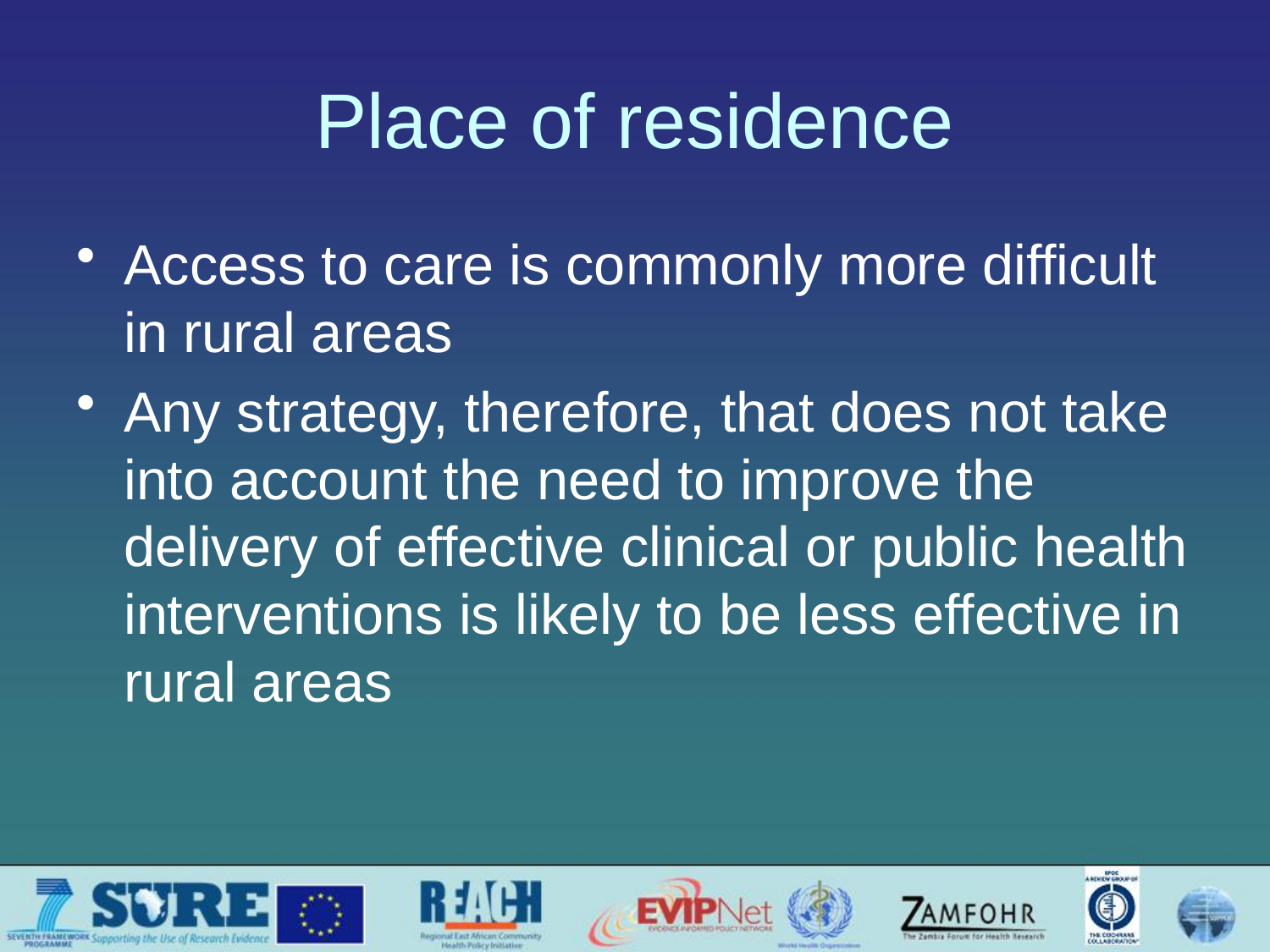

# Place of residence
Access to care is commonly more difficult in rural areas
Any strategy, therefore, that does not take into account the need to improve the delivery of effective clinical or public health interventions is likely to be less effective in rural areas